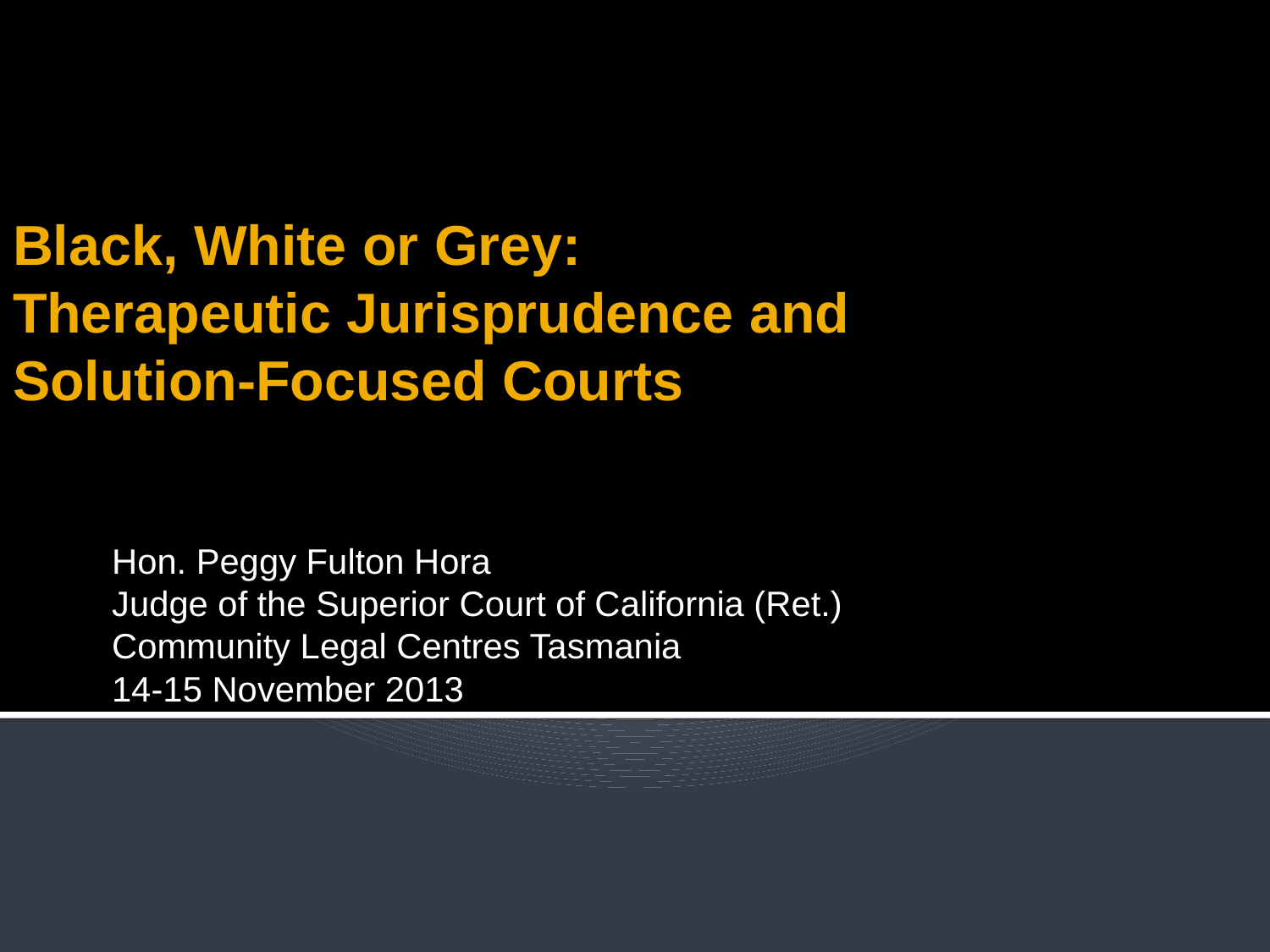

# Black, White or Grey: Therapeutic Jurisprudence and Solution-Focused Courts
Hon. Peggy Fulton Hora
Judge of the Superior Court of California (Ret.)
Community Legal Centres Tasmania
14-15 November 2013